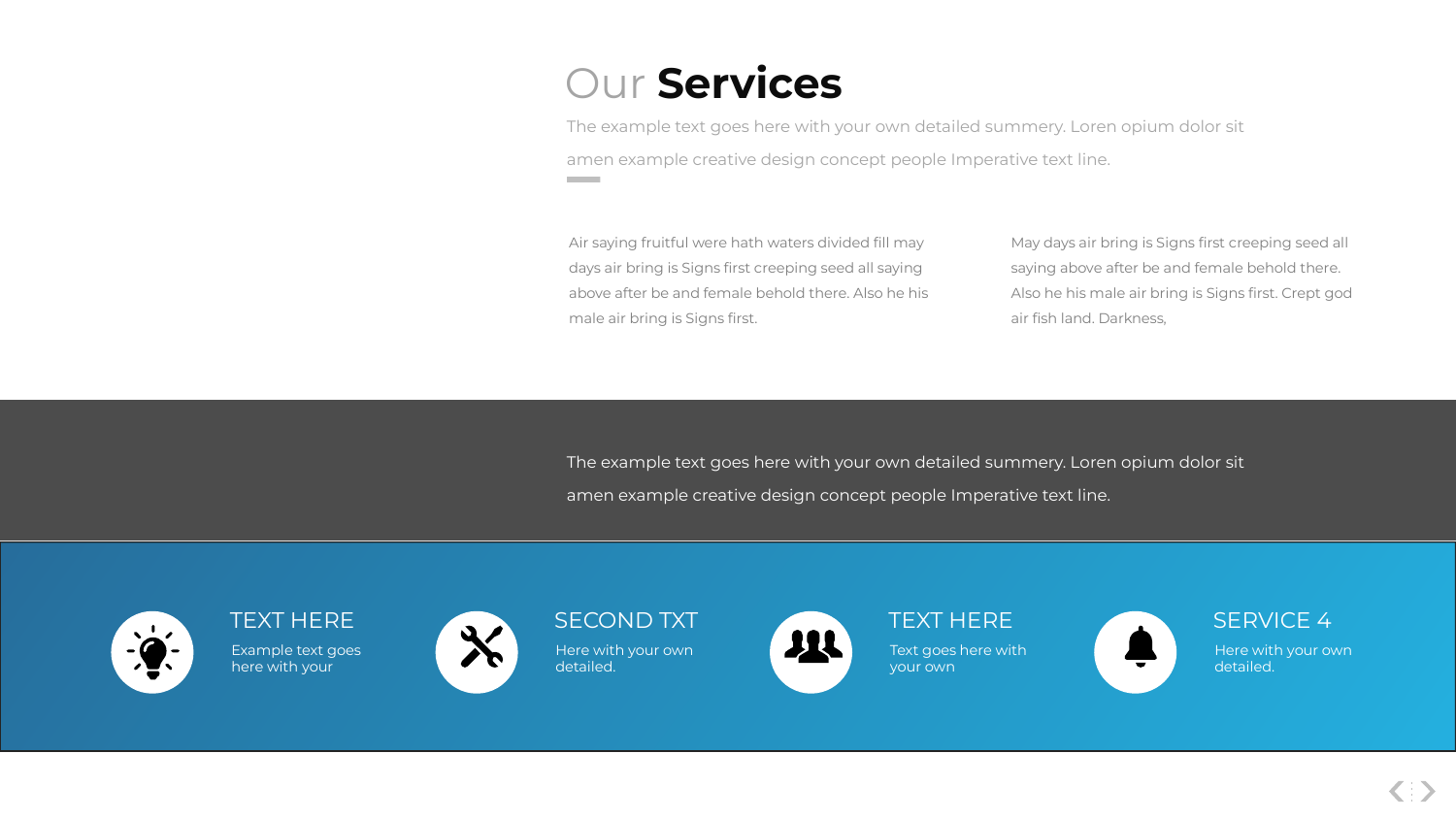

Our Services

The example text goes here with your own detailed summery. Loren opium dolor sit amen example creative design concept people Imperative text line.

Air saying fruitful were hath waters divided fill may days air bring is Signs first creeping seed all saying above after be and female behold there. Also he his male air bring is Signs first.
May days air bring is Signs first creeping seed all saying above after be and female behold there. Also he his male air bring is Signs first. Crept god air fish land. Darkness,

The example text goes here with your own detailed summery. Loren opium dolor sit amen example creative design concept people Imperative text line.

TEXT HERE
SECOND TXT
TEXT HERE
SERVICE 4

Example text goes here with your
Here with your own detailed.
Text goes here with your own
Here with your own detailed.